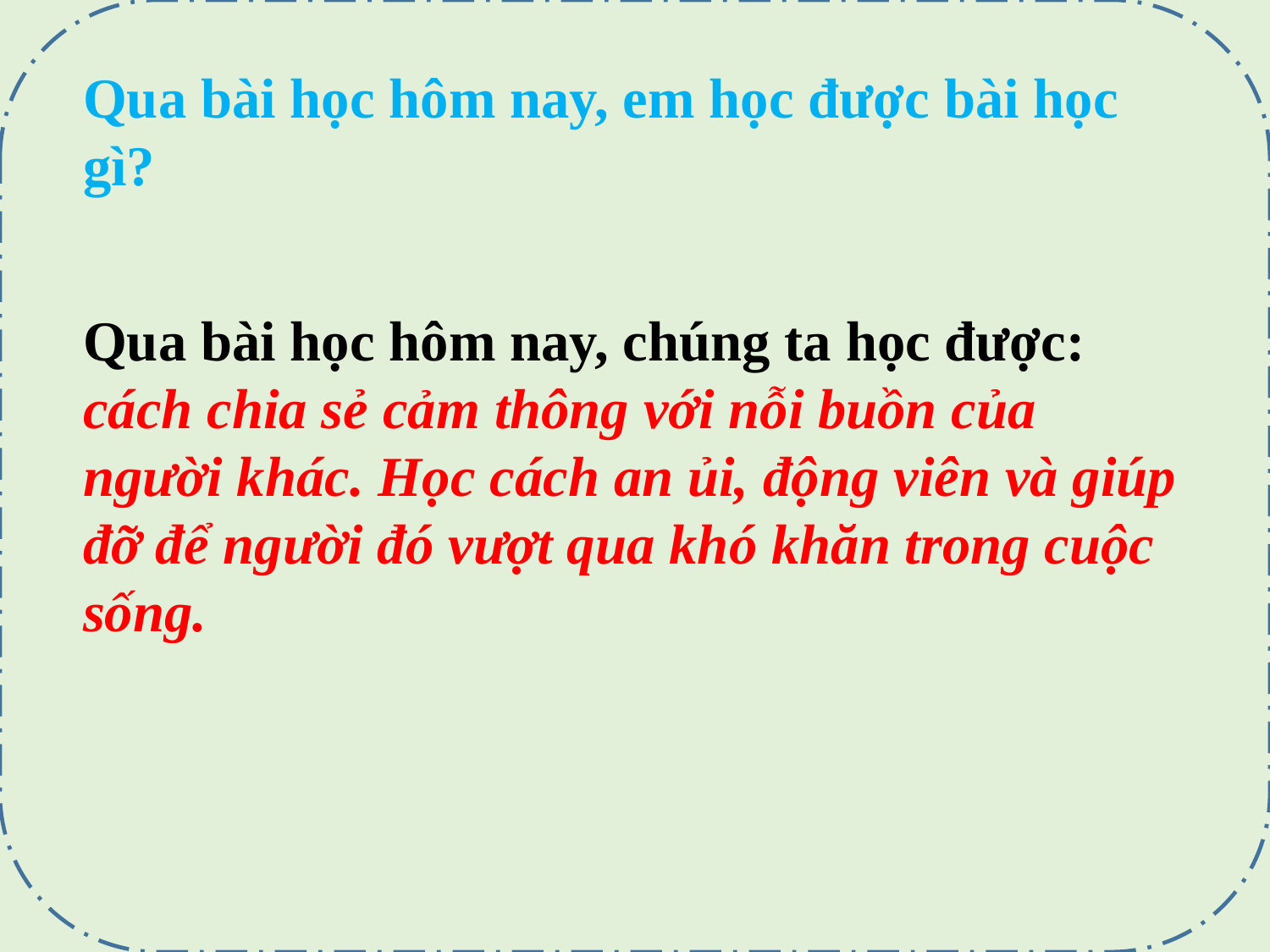

Qua bài học hôm nay, em học được bài học gì?
Qua bài học hôm nay, chúng ta học được:  cách chia sẻ cảm thông với nỗi buồn của người khác. Học cách an ủi, động viên và giúp đỡ để người đó vượt qua khó khăn trong cuộc sống.